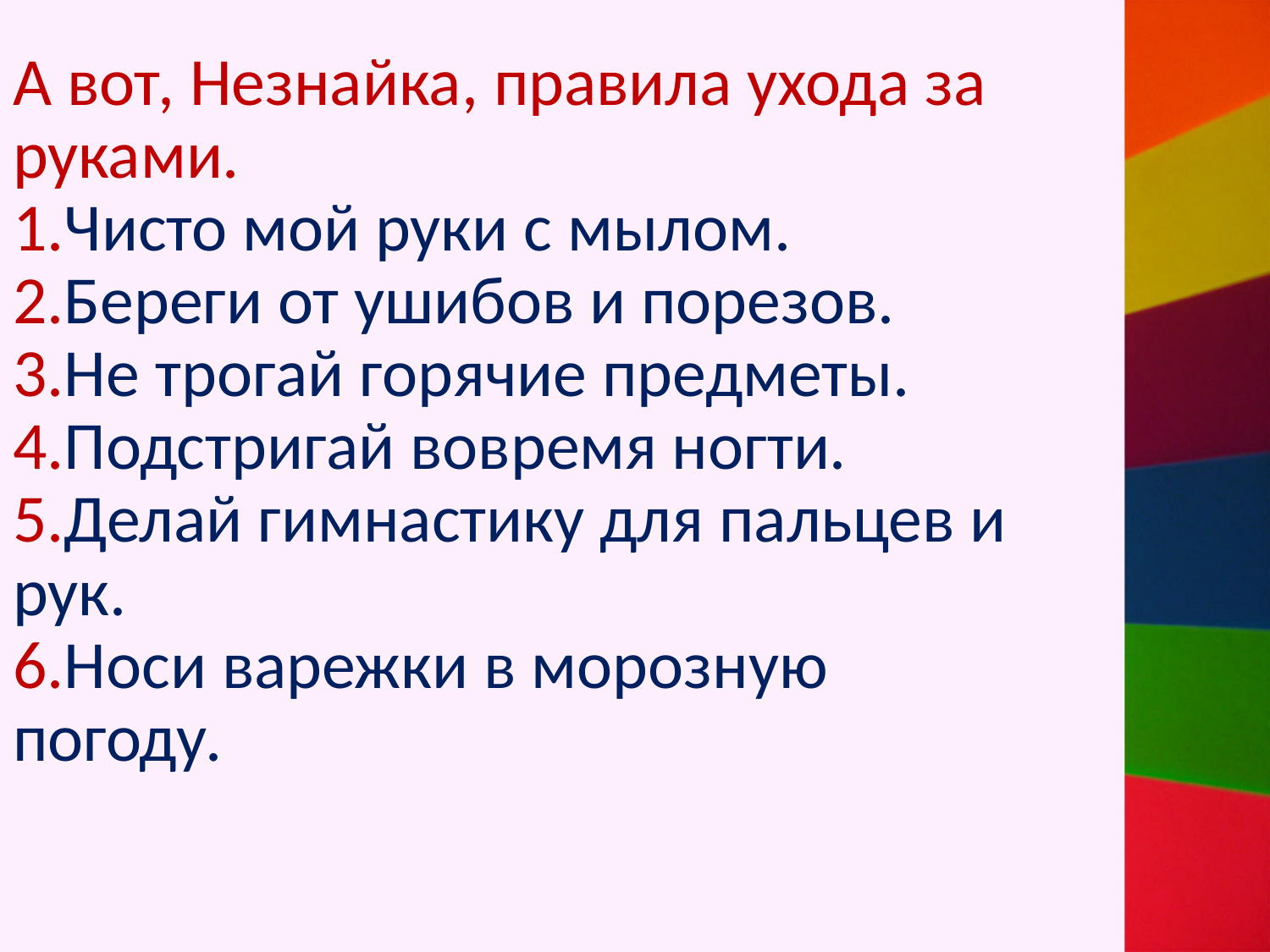

А вот, Незнайка, правила ухода за руками.
1.Чисто мой руки с мылом.
2.Береги от ушибов и порезов.
3.Не трогай горячие предметы.
4.Подстригай вовремя ногти.
5.Делай гимнастику для пальцев и рук.
6.Носи варежки в морозную погоду.